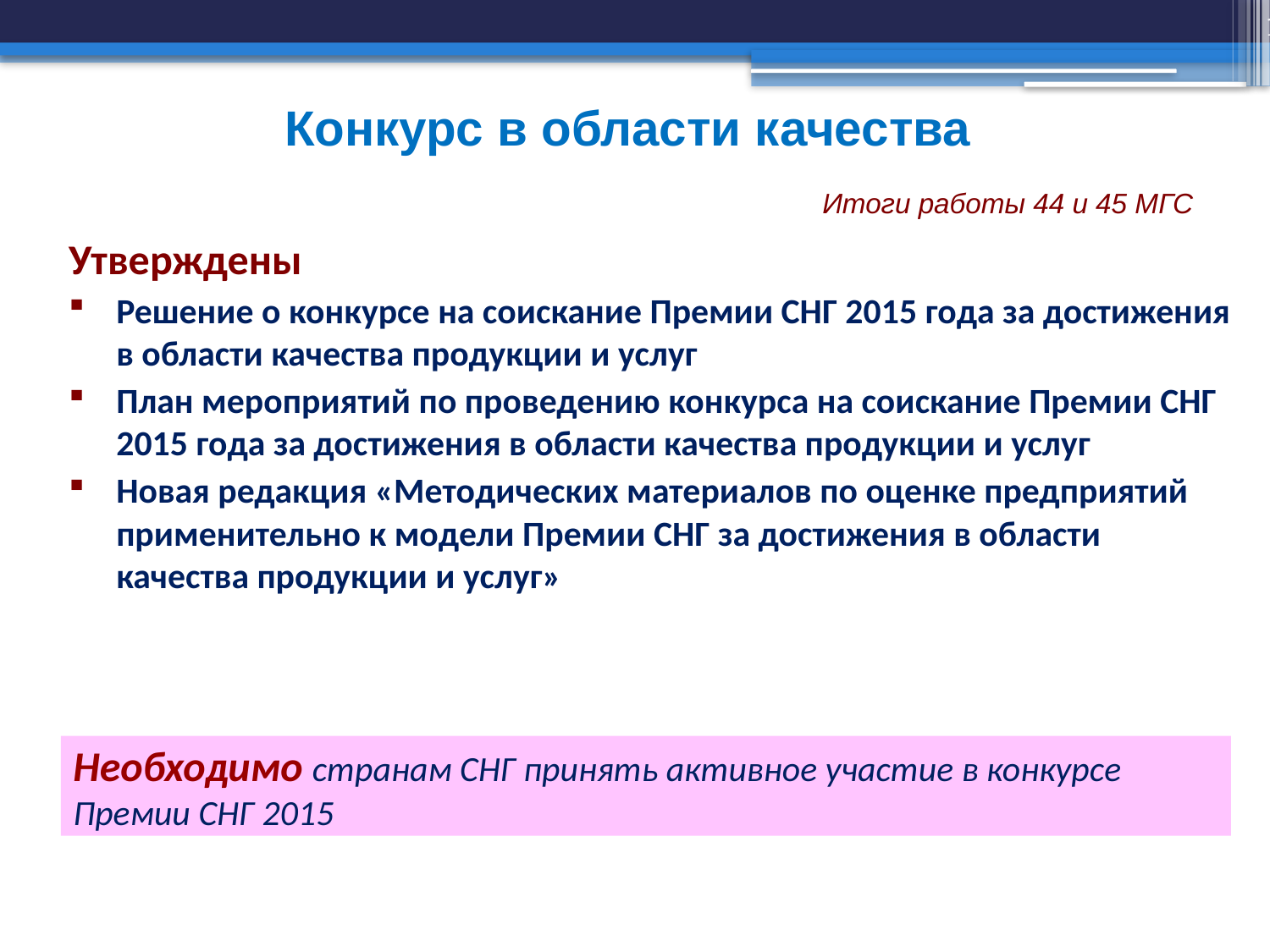

17
Конкурс в области качества
Итоги работы 44 и 45 МГС
Утверждены
Решение о конкурсе на соискание Премии СНГ 2015 года за достижения в области качества продукции и услуг
План мероприятий по проведению конкурса на соискание Премии СНГ 2015 года за достижения в области качества продукции и услуг
Новая редакция «Методических материалов по оценке предприятий применительно к модели Премии СНГ за достижения в области качества продукции и услуг»
Необходимо странам СНГ принять активное участие в конкурсе Премии СНГ 2015